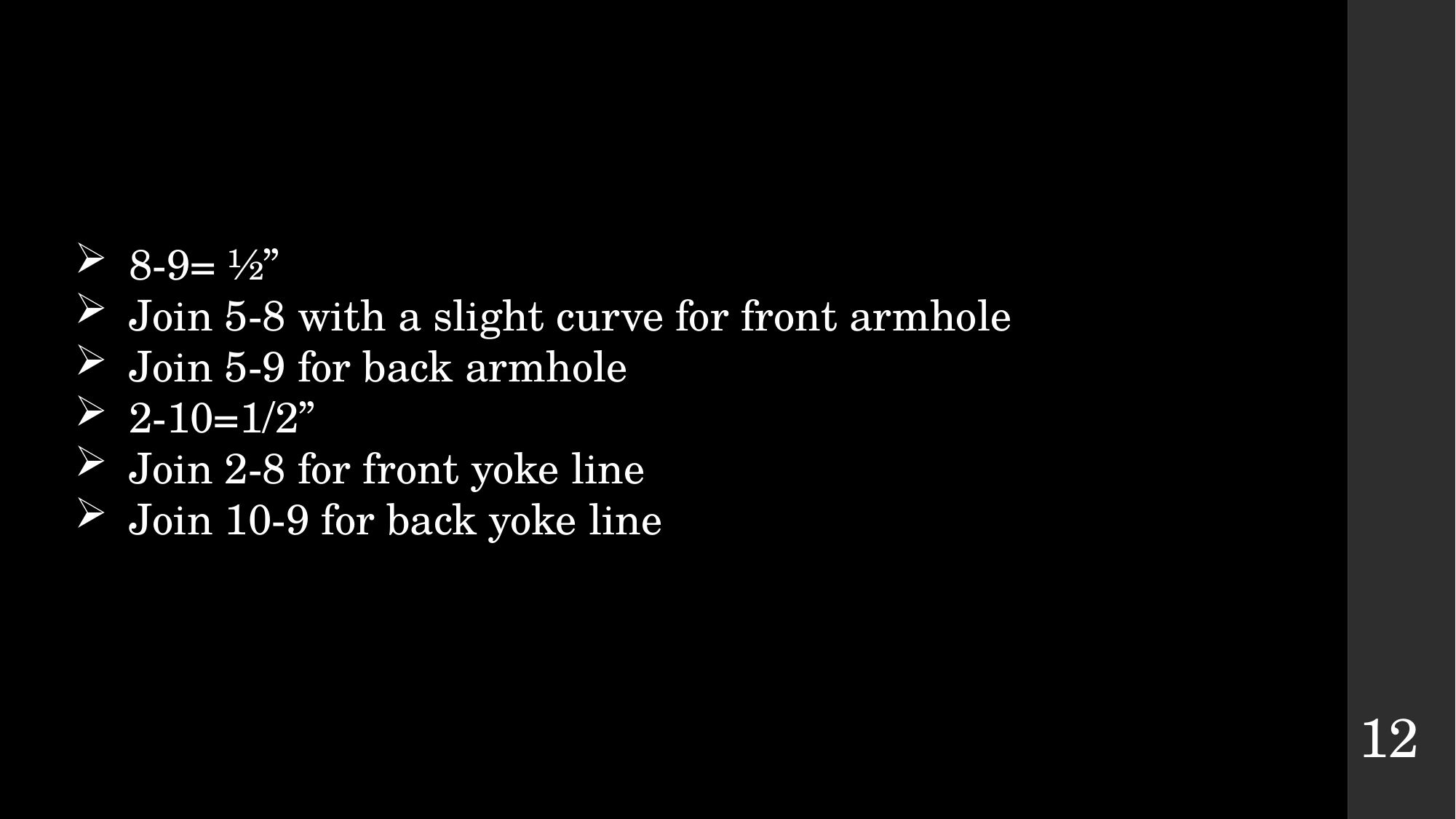

8-9= ½”
Join 5-8 with a slight curve for front armhole
Join 5-9 for back armhole
2-10=1/2”
Join 2-8 for front yoke line
Join 10-9 for back yoke line
12